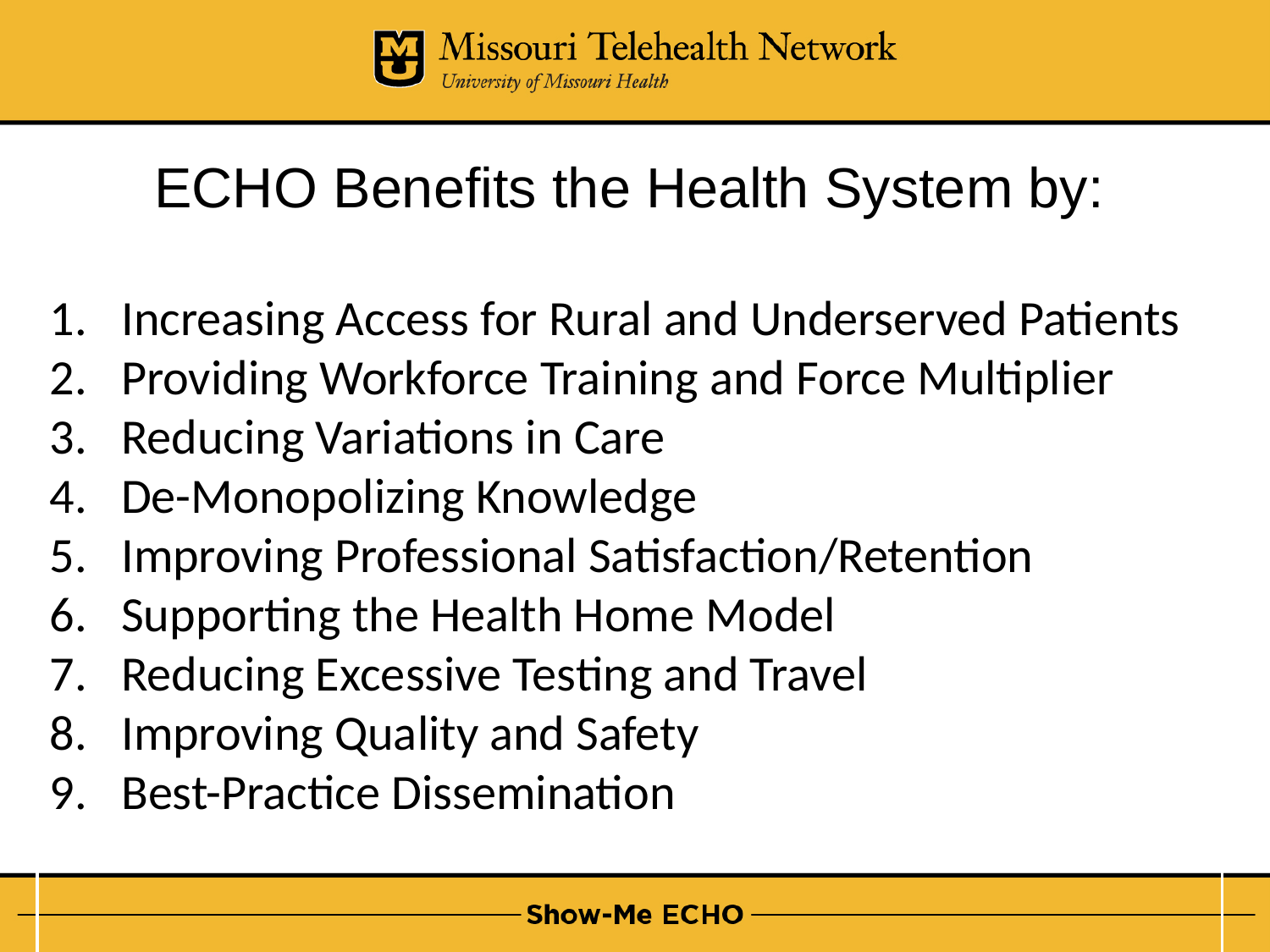

ECHO Benefits the Health System by:

Increasing Access for Rural and Underserved Patients
Providing Workforce Training and Force Multiplier
Reducing Variations in Care
De-Monopolizing Knowledge
Improving Professional Satisfaction/Retention
Supporting the Health Home Model
Reducing Excessive Testing and Travel
Improving Quality and Safety
Best-Practice Dissemination